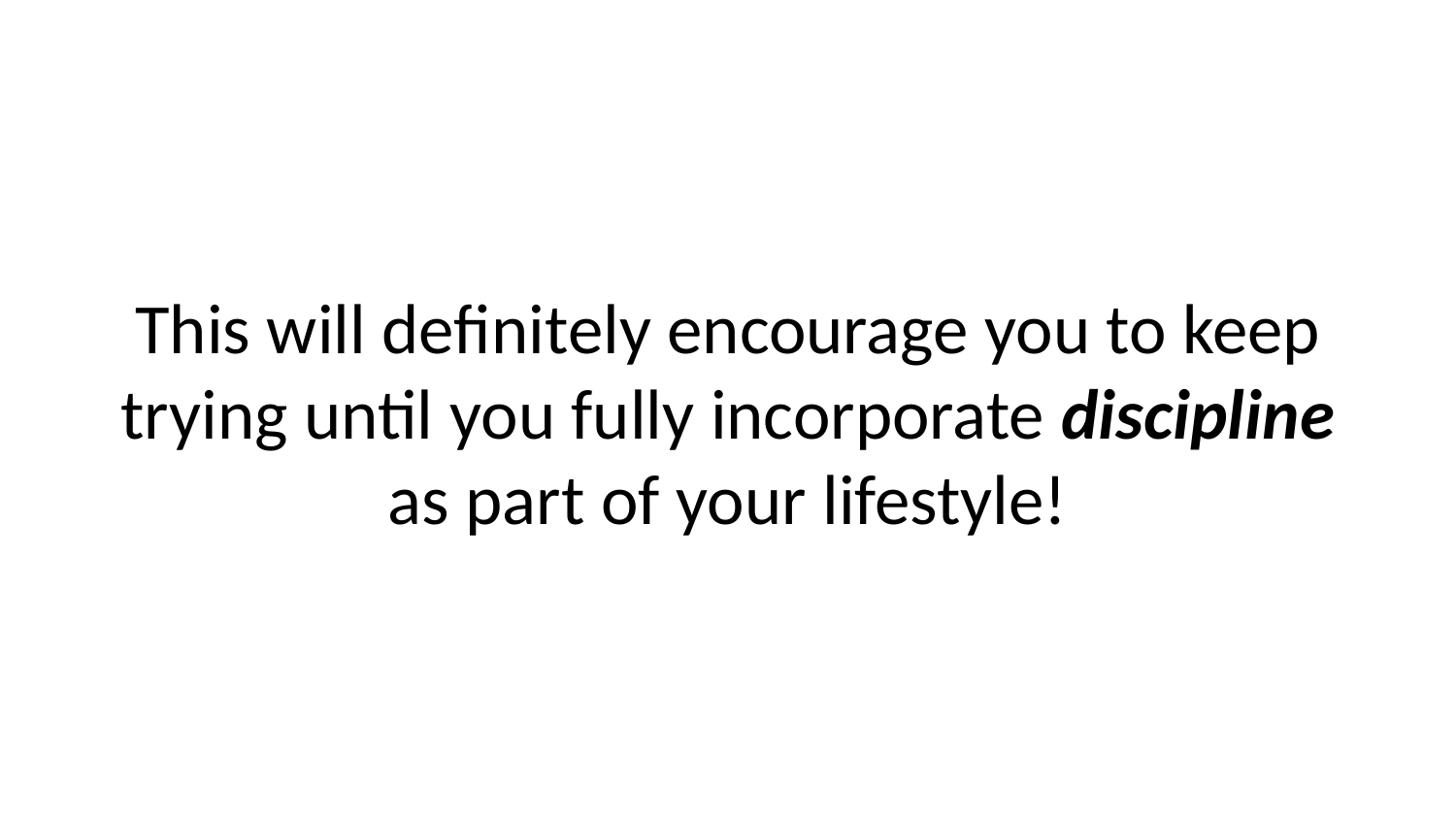

This will definitely encourage you to keep trying until you fully incorporate discipline as part of your lifestyle!